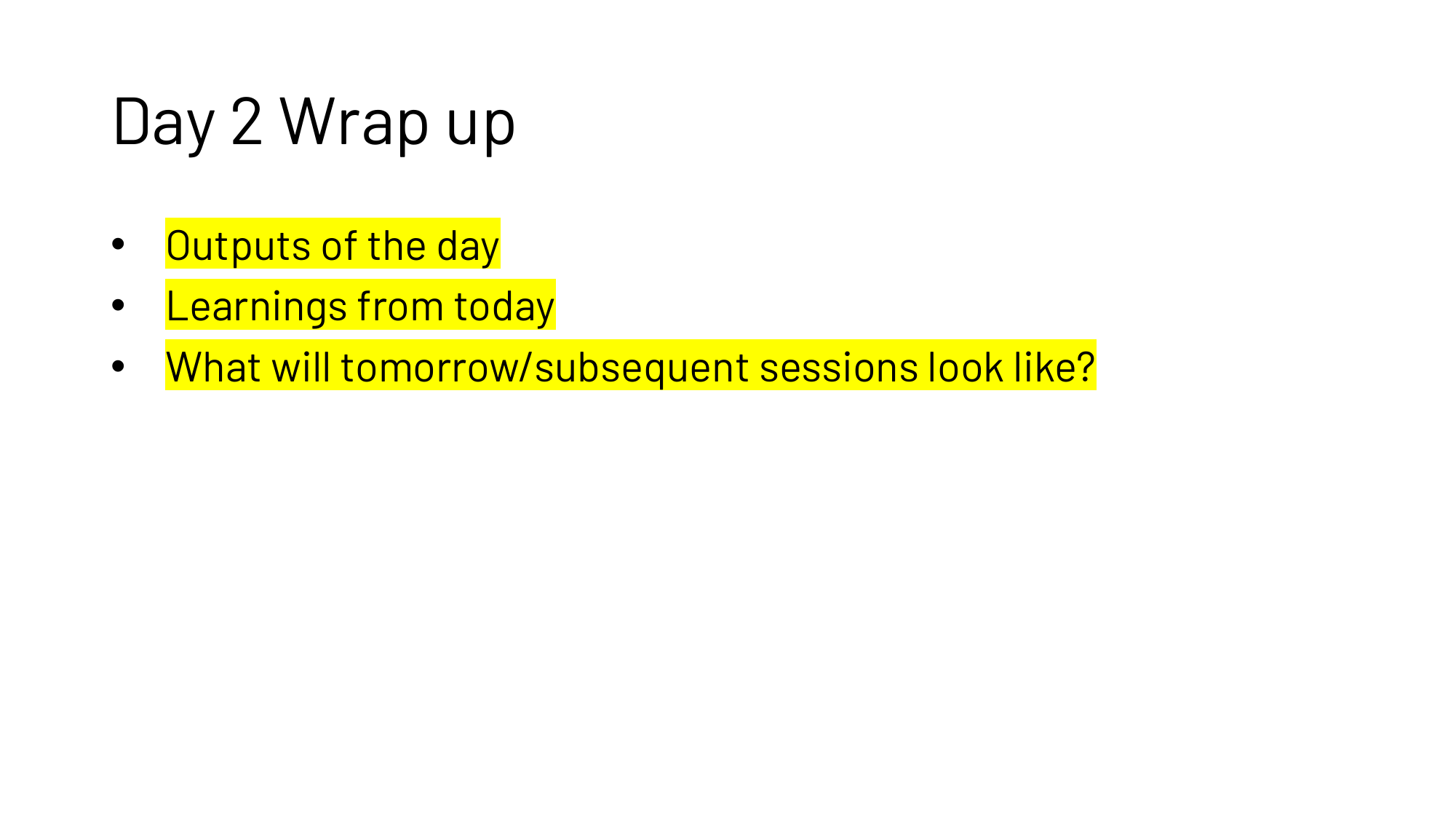

# Day 2 Wrap up
Outputs of the day
Learnings from today
What will tomorrow/subsequent sessions look like?